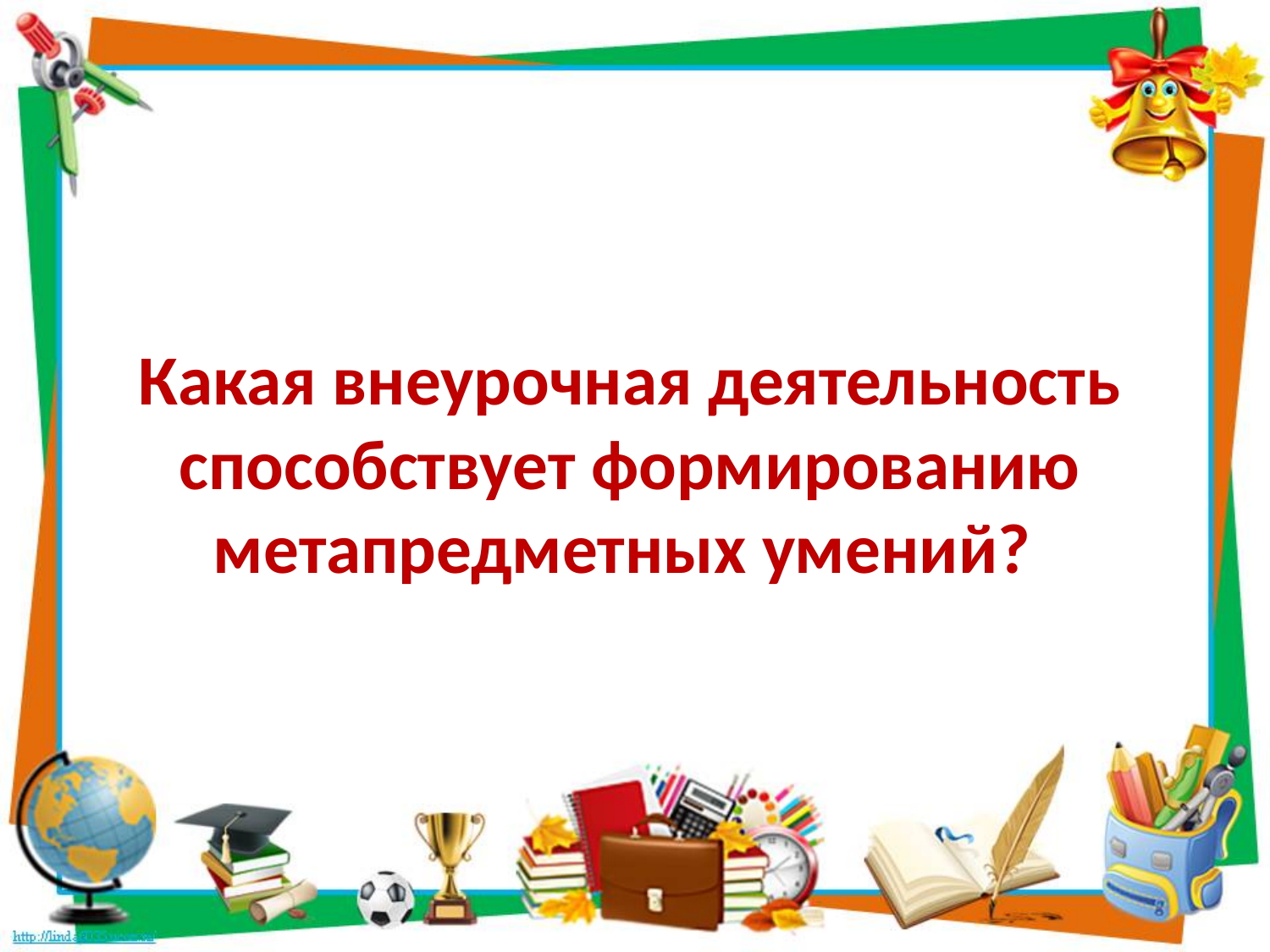

# Какая внеурочная деятельность способствует формированию метапредметных умений?